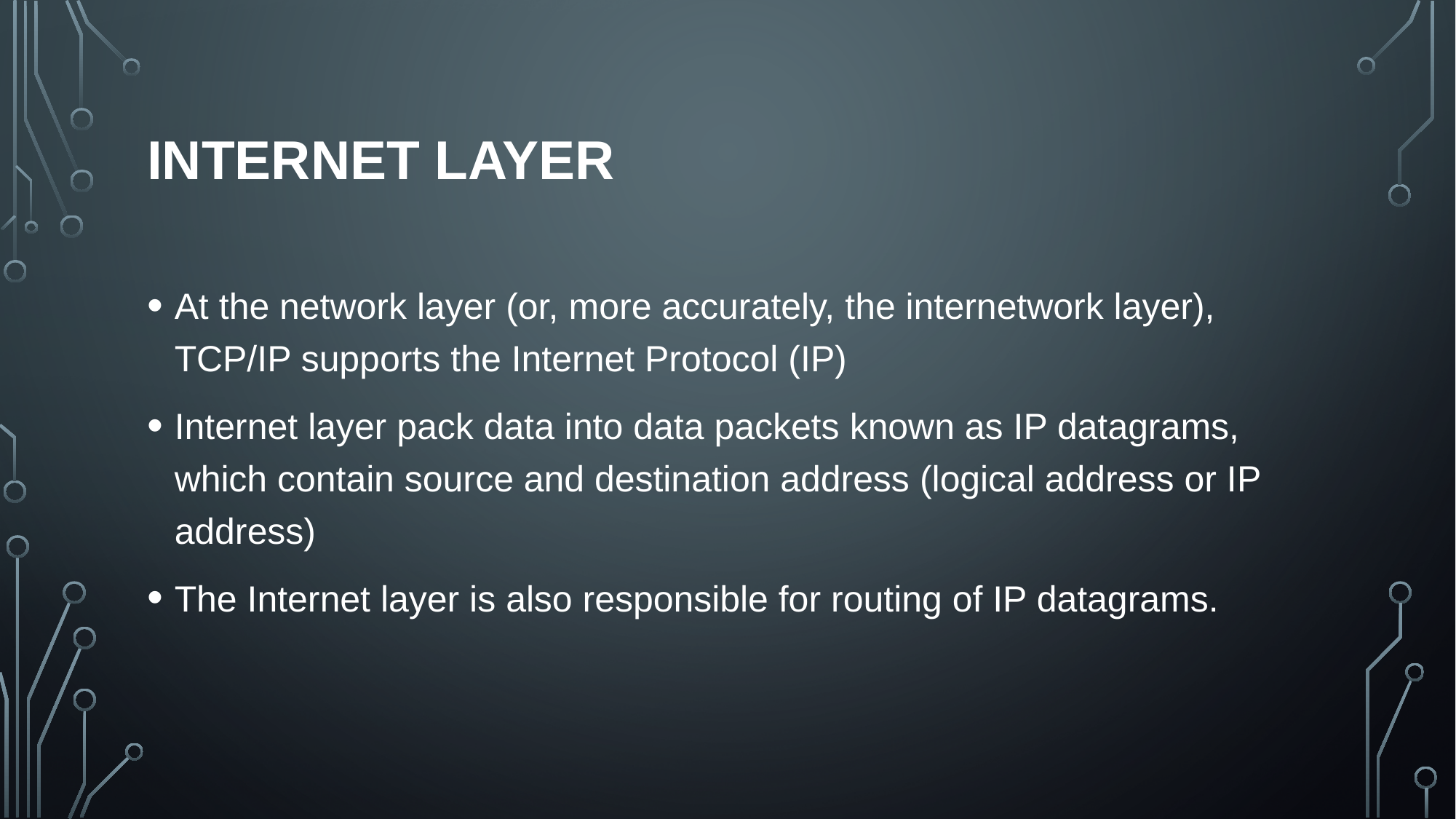

# Internet Layer
At the network layer (or, more accurately, the internetwork layer), TCP/IP supports the Internet Protocol (IP)
Internet layer pack data into data packets known as IP datagrams, which contain source and destination address (logical address or IP address)
The Internet layer is also responsible for routing of IP datagrams.